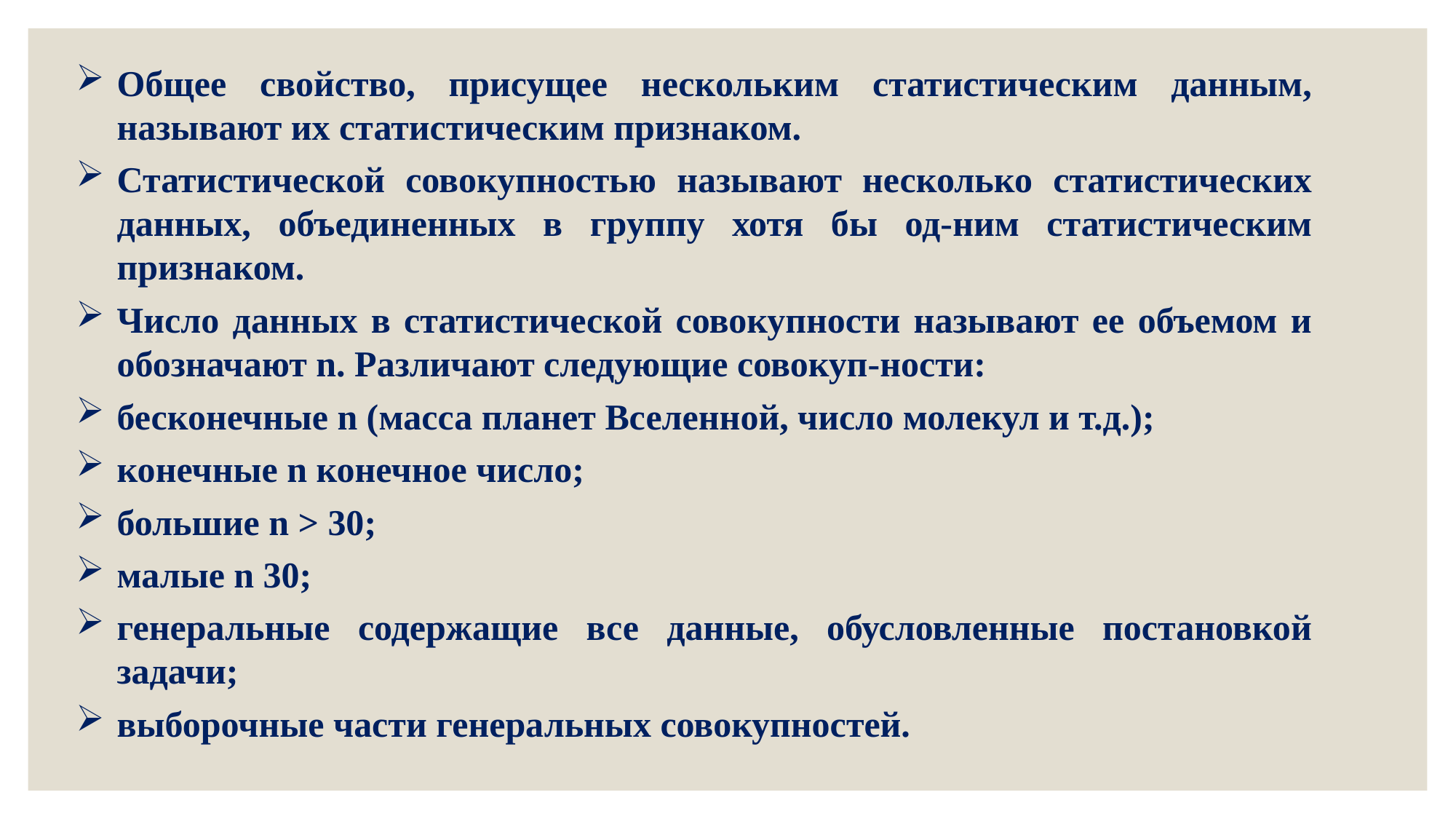

Общее свойство, присущее нескольким статистическим данным, называют их статистическим признаком.
Статистической совокупностью называют несколько статистических данных, объединенных в группу хотя бы од-ним статистическим признаком.
Число данных в статистической совокупности называют ее объемом и обозначают n. Различают следующие совокуп-ности:
бесконечные n (масса планет Вселенной, число молекул и т.д.);
конечные n конечное число;
большие n > 30;
малые n 30;
генеральные содержащие все данные, обусловленные постановкой задачи;
выборочные части генеральных совокупностей.